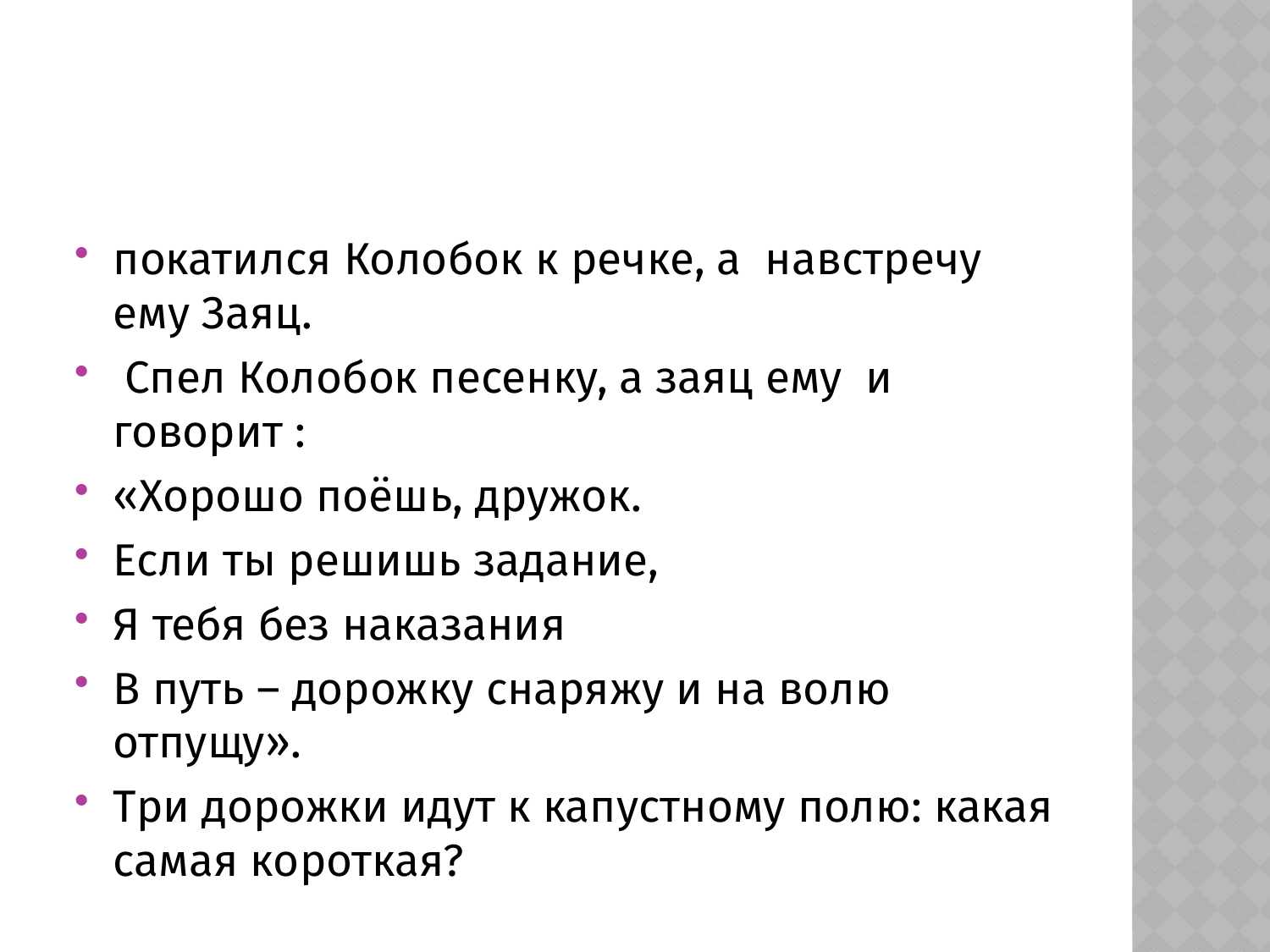

#
покатился Колобок к речке, а  навстречу ему Заяц.
 Спел Колобок песенку, а заяц ему  и говорит :
«Хорошо поёшь, дружок.
Если ты решишь задание,
Я тебя без наказания
В путь – дорожку снаряжу и на волю отпущу».
Три дорожки идут к капустному полю: какая самая короткая?